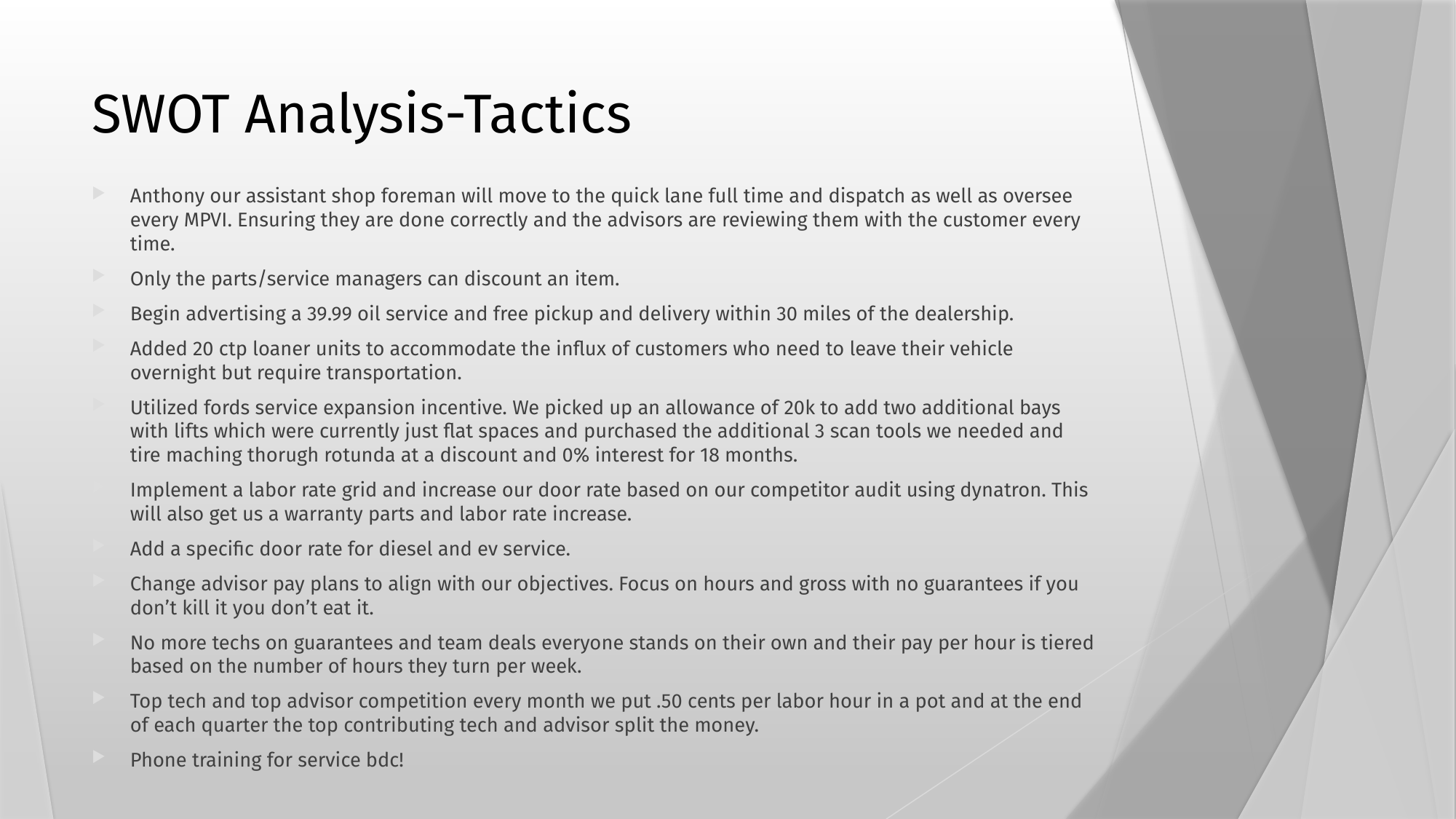

# SWOT Analysis-Tactics
Anthony our assistant shop foreman will move to the quick lane full time and dispatch as well as oversee every MPVI. Ensuring they are done correctly and the advisors are reviewing them with the customer every time.
Only the parts/service managers can discount an item.
Begin advertising a 39.99 oil service and free pickup and delivery within 30 miles of the dealership.
Added 20 ctp loaner units to accommodate the influx of customers who need to leave their vehicle overnight but require transportation.
Utilized fords service expansion incentive. We picked up an allowance of 20k to add two additional bays with lifts which were currently just flat spaces and purchased the additional 3 scan tools we needed and tire maching thorugh rotunda at a discount and 0% interest for 18 months.
Implement a labor rate grid and increase our door rate based on our competitor audit using dynatron. This will also get us a warranty parts and labor rate increase.
Add a specific door rate for diesel and ev service.
Change advisor pay plans to align with our objectives. Focus on hours and gross with no guarantees if you don’t kill it you don’t eat it.
No more techs on guarantees and team deals everyone stands on their own and their pay per hour is tiered based on the number of hours they turn per week.
Top tech and top advisor competition every month we put .50 cents per labor hour in a pot and at the end of each quarter the top contributing tech and advisor split the money.
Phone training for service bdc!